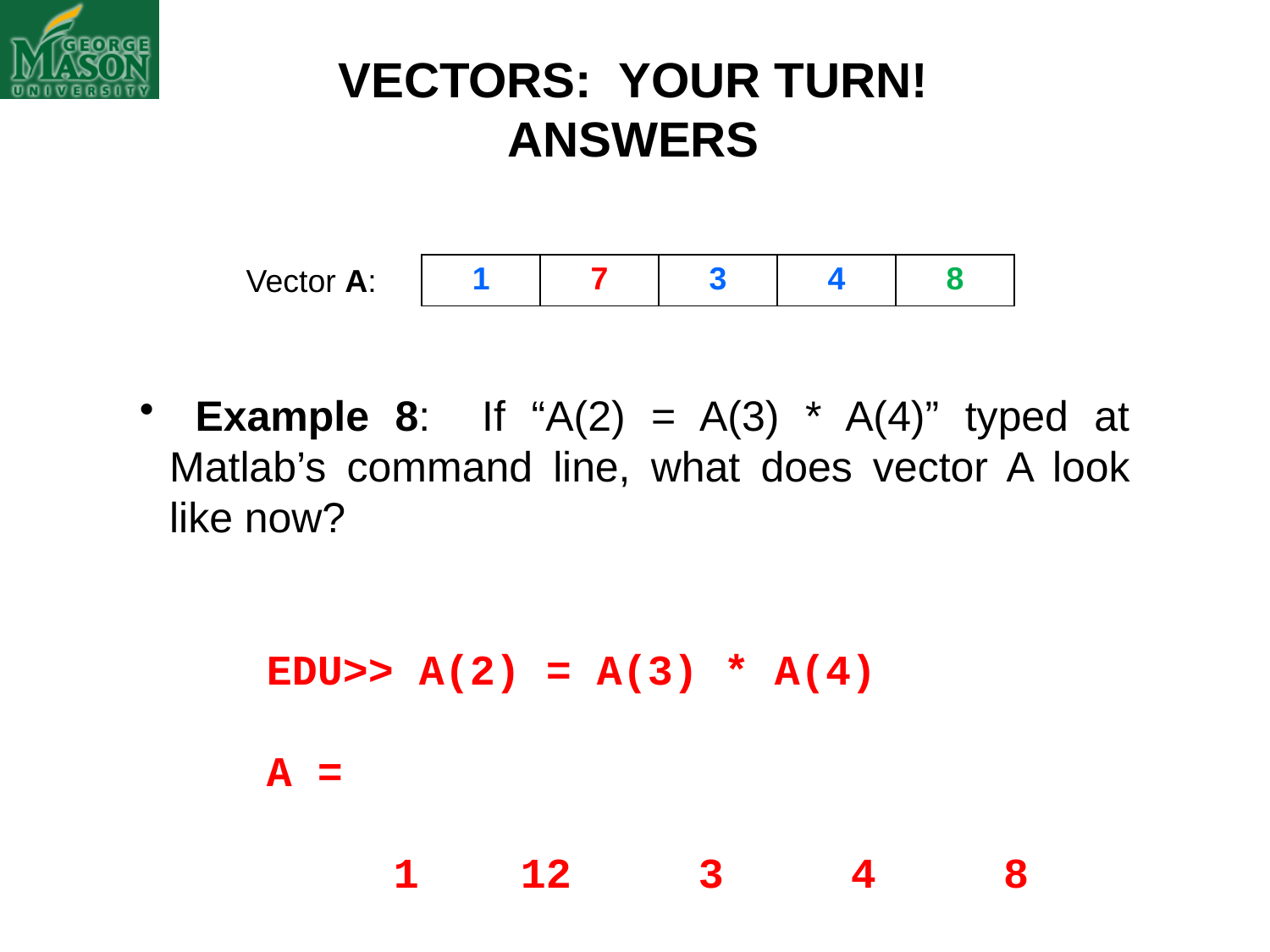

VECTORS:  YOUR TURN!
ANSWERS
Vector A:
| 1 | 7 | 3 | 4 | 8 |
| --- | --- | --- | --- | --- |
 Example 8:  If “A(2) = A(3) * A(4)” typed at Matlab’s command line, what does vector A look like now?

EDU>> A(2) = A(3) * A(4)

A =

     1    12     3     4     8